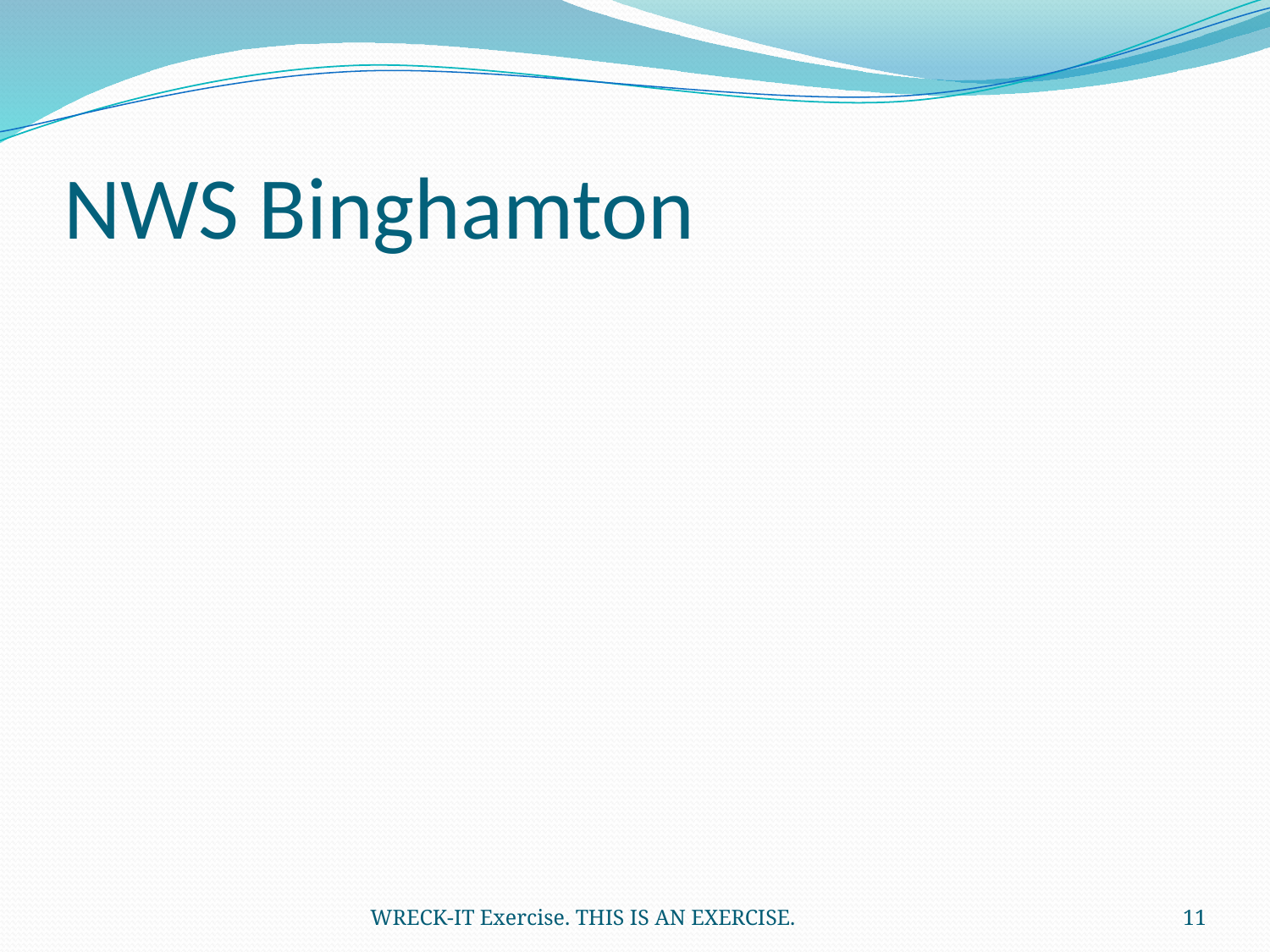

# NWS Binghamton

WRECK-IT Exercise. THIS IS AN EXERCISE.
11